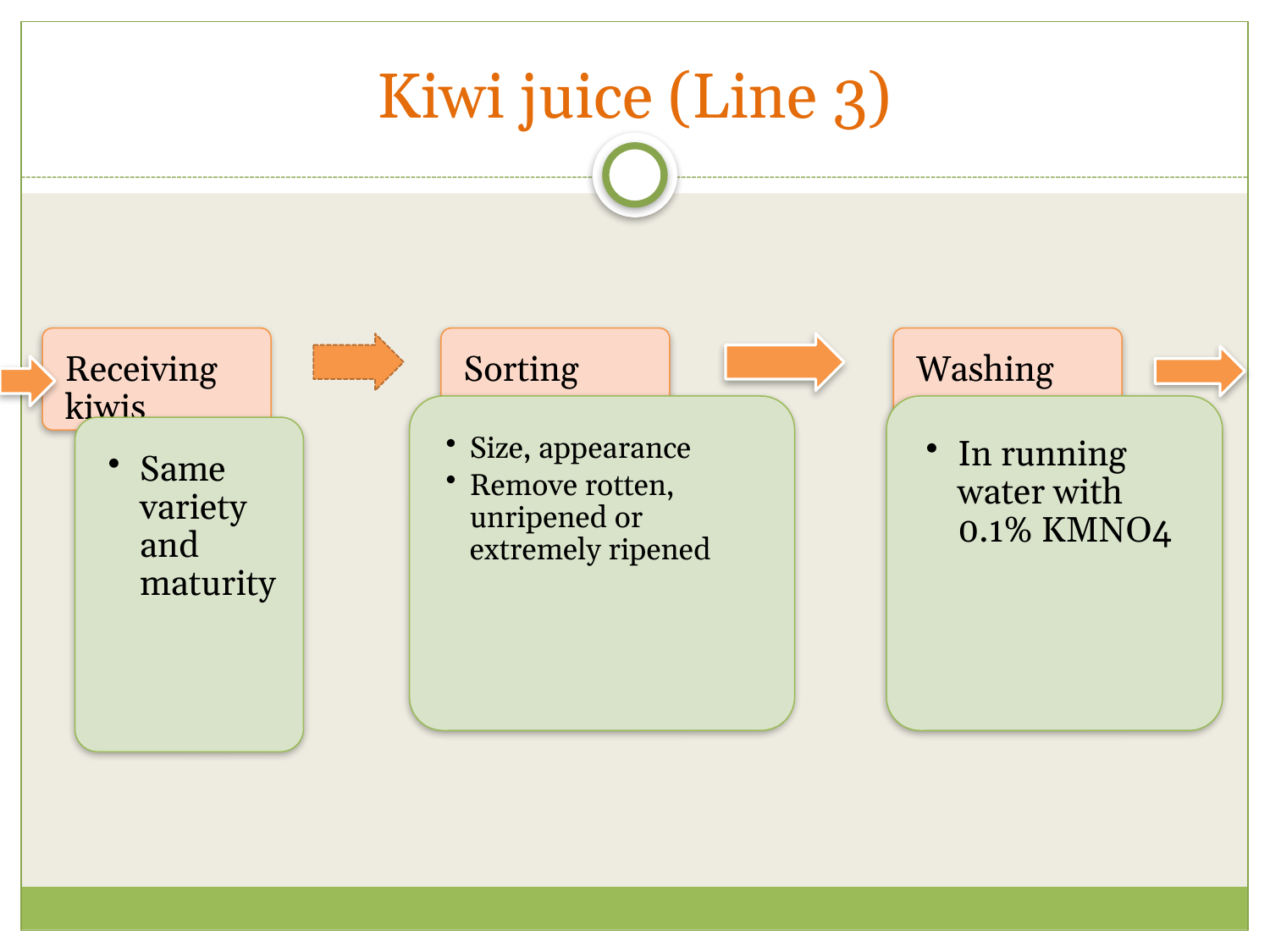

# Kiwi juice (Line 3)
Receiving kiwis
Same variety and maturity

Sorting
Size, appearance
Remove rotten, unripened or extremely ripened

Washing
In running water with 0.1% KMNO4